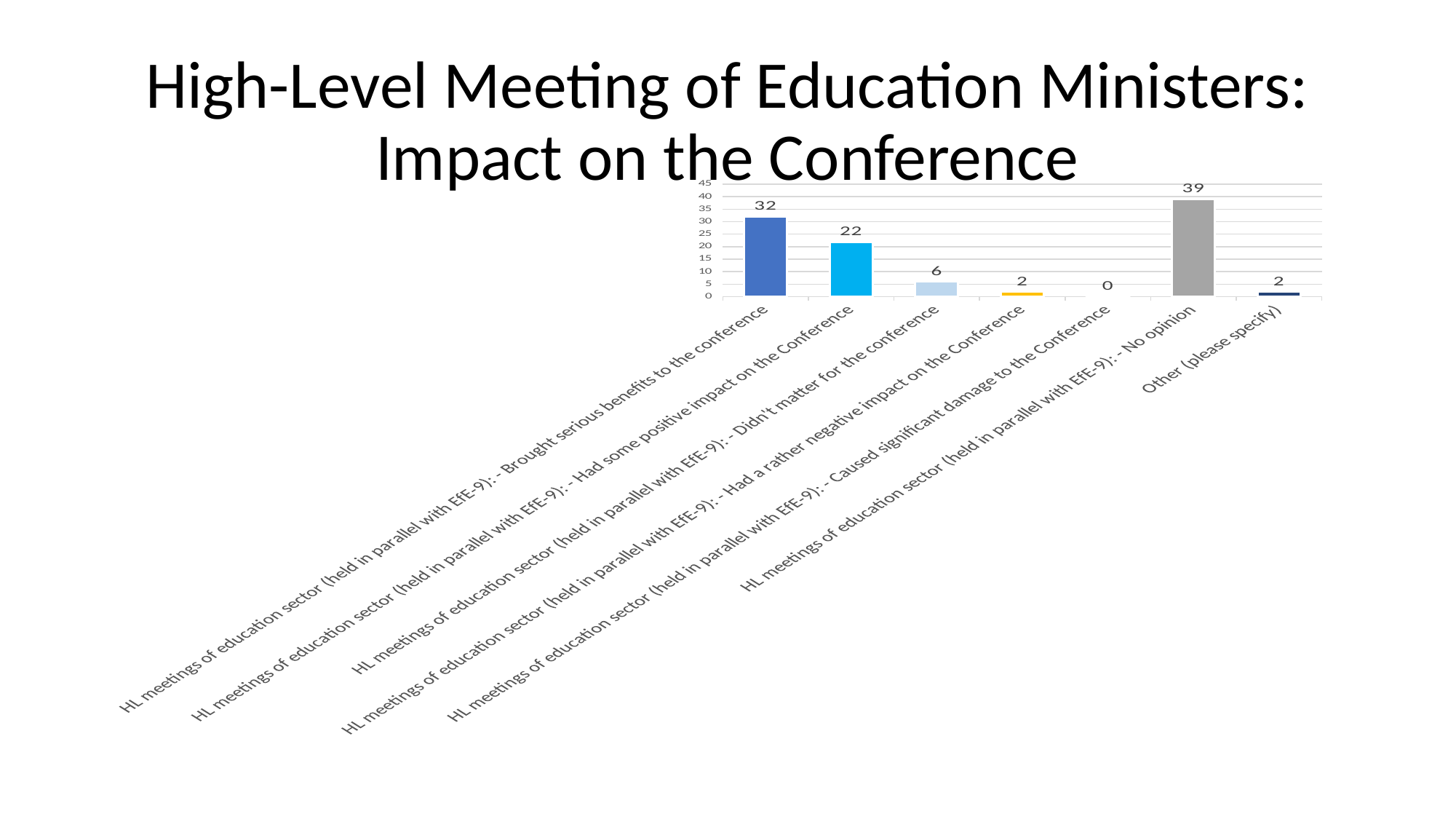

# High-Level Meeting of Education Ministers: Impact on the Conference

### Chart

| Category |  |
|---|---|
| HL meetings of education sector (held in parallel with EfE-9): - Brought serious benefits to the conference | 32.0 |
| HL meetings of education sector (held in parallel with EfE-9): - Had some positive impact on the Conference | 22.0 |
| HL meetings of education sector (held in parallel with EfE-9): - Didn't matter for the conference | 6.0 |
| HL meetings of education sector (held in parallel with EfE-9): - Had a rather negative impact on the Conference | 2.0 |
| HL meetings of education sector (held in parallel with EfE-9): - Caused significant damage to the Conference | 0.0 |
| HL meetings of education sector (held in parallel with EfE-9): - No opinion | 39.0 |
| Other (please specify) | 2.0 |